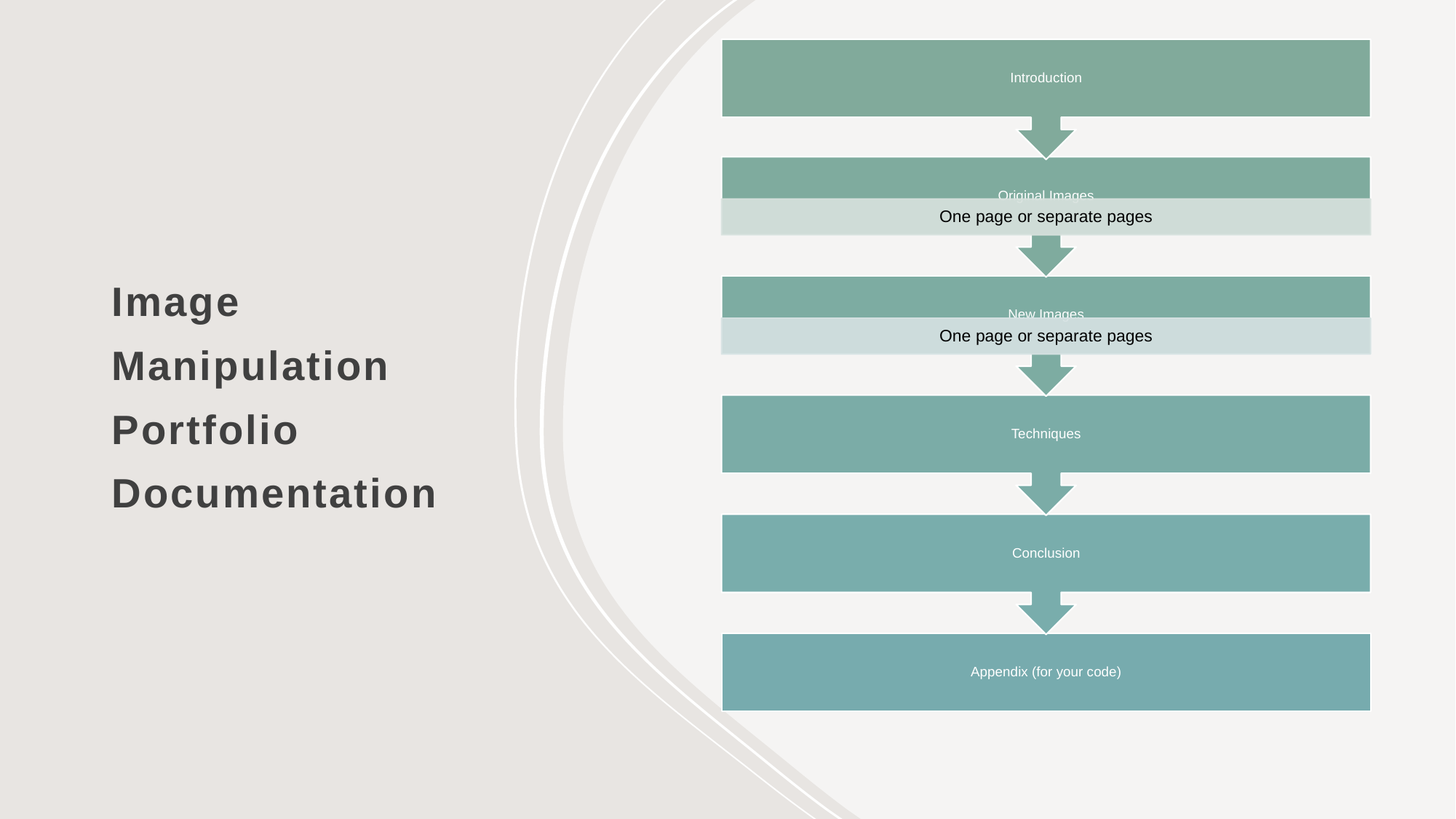

Appendix (for your code)
Conclusion
Techniques
New Images
One page or separate pages
Original Images
One page or separate pages
Introduction
# Image Manipulation Portfolio Documentation